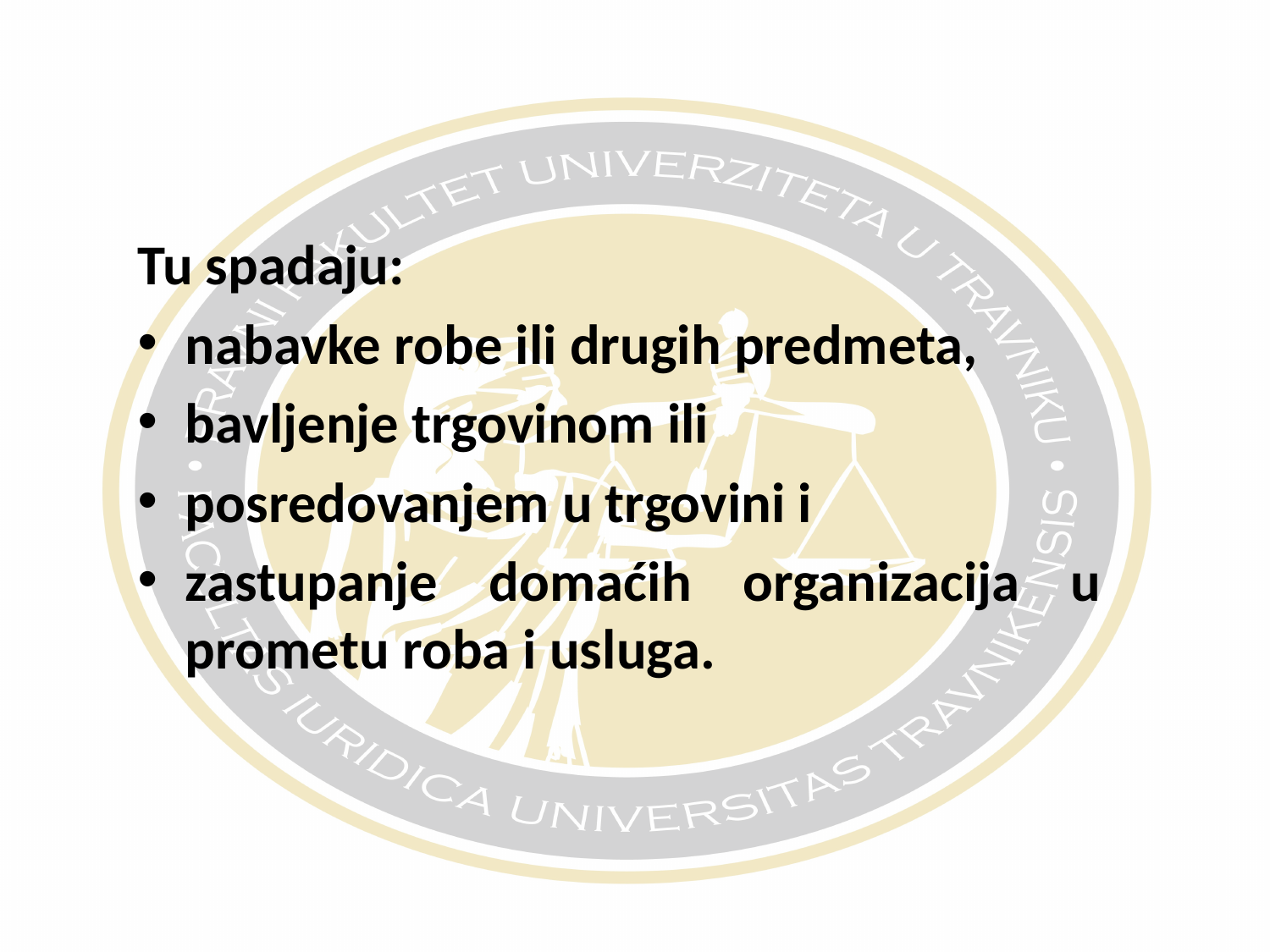

#
Tu spadaju:
nabavke robe ili drugih predmeta,
bavljenje trgovinom ili
posredovanjem u trgovini i
zastupanje domaćih organizacija u prometu roba i usluga.